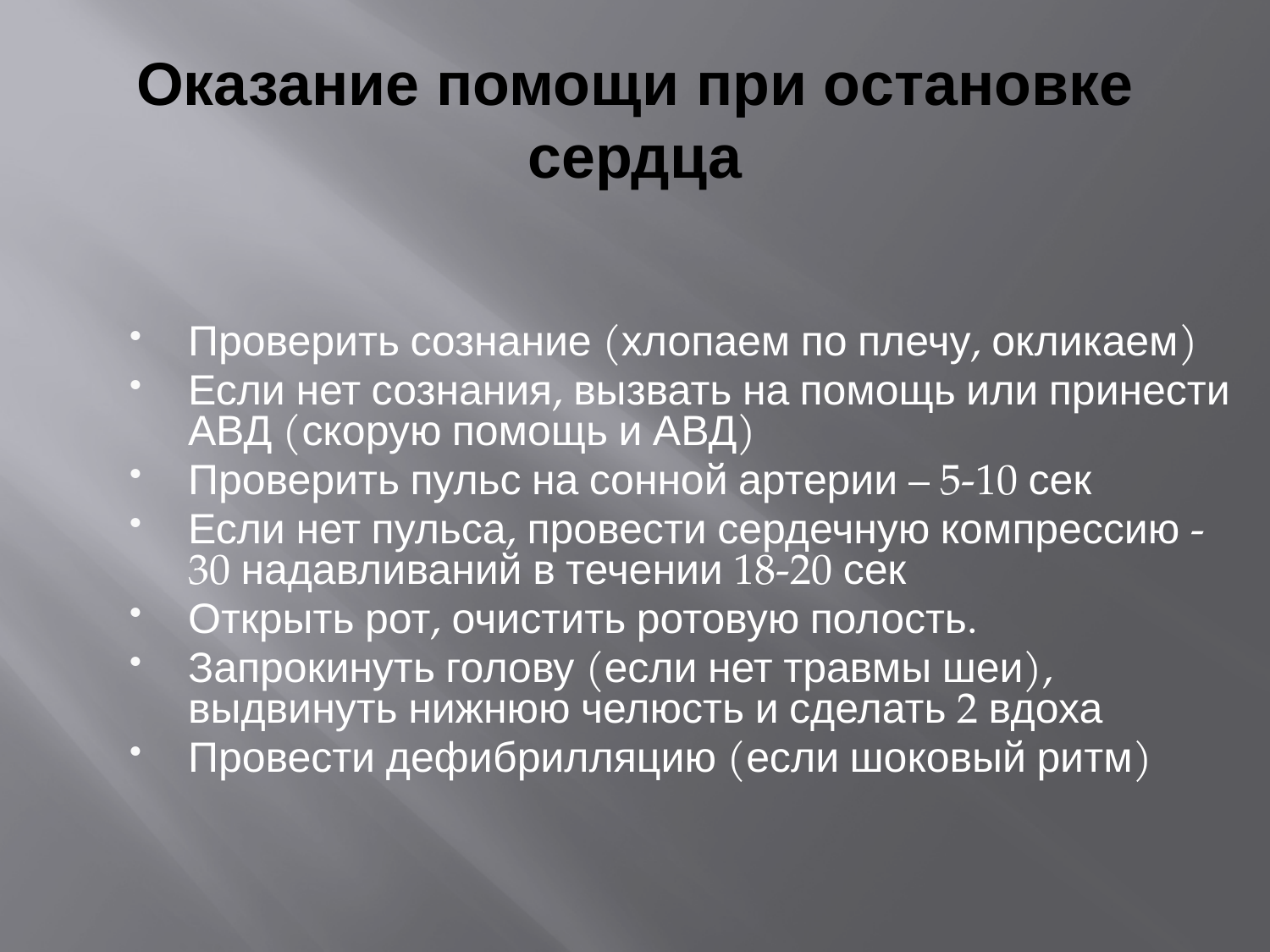

# Оказание помощи при остановке сердца
Проверить сознание (хлопаем по плечу, окликаем)
Если нет сознания, вызвать на помощь или принести АВД (скорую помощь и АВД)
Проверить пульс на сонной артерии – 5-10 сек
Если нет пульса, провести сердечную компрессию - 30 надавливаний в течении 18-20 сек
Открыть рот, очистить ротовую полость.
Запрокинуть голову (если нет травмы шеи), выдвинуть нижнюю челюсть и сделать 2 вдоха
Провести дефибрилляцию (если шоковый ритм)